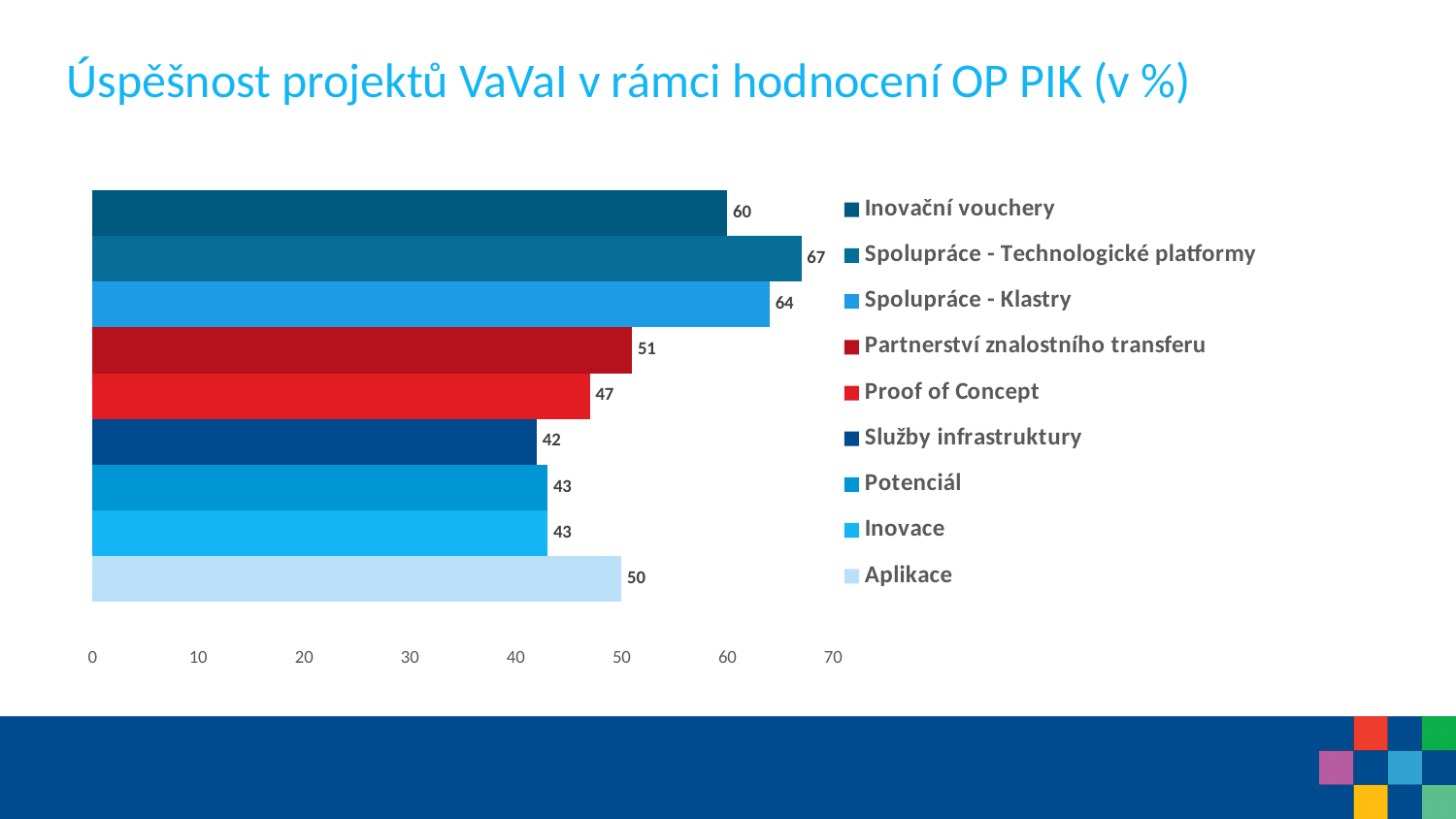

### Chart

| Category | Aplikace | Inovace | Potenciál | Služby infrastruktury | Proof of Concept | Partnerství znalostního transferu | Spolupráce - Klastry | Spolupráce - Technologické platformy | Inovační vouchery |
|---|---|---|---|---|---|---|---|---|---|
| úspěšnost | 50.0 | 43.0 | 43.0 | 42.0 | 47.0 | 51.0 | 64.0 | 67.0 | 60.0 |
# Úspěšnost projektů VaVaI v rámci hodnocení OP PIK (v %)